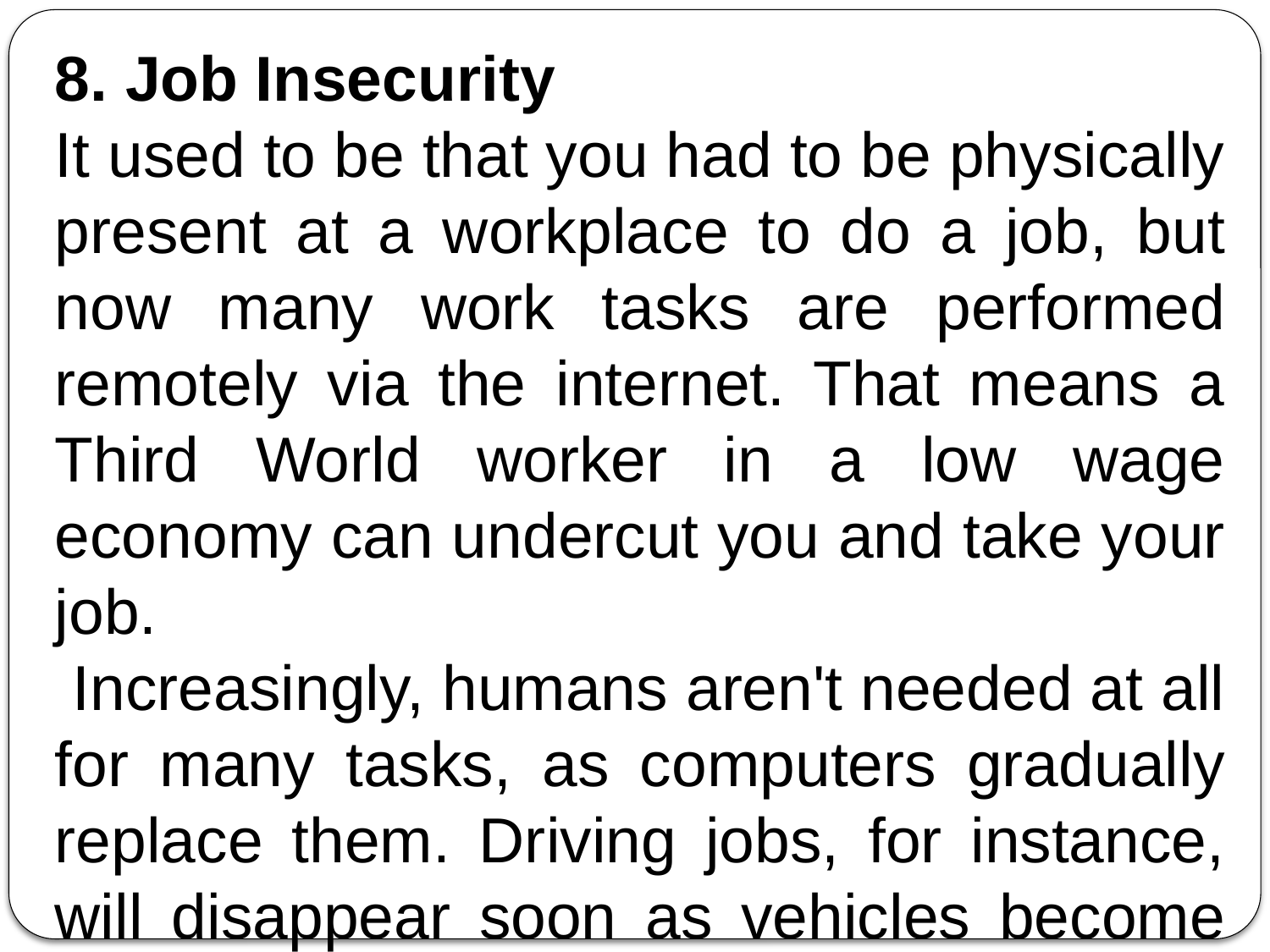

8. Job Insecurity
It used to be that you had to be physically present at a workplace to do a job, but now many work tasks are performed remotely via the internet. That means a Third World worker in a low wage economy can undercut you and take your job.
 Increasingly, humans aren't needed at all for many tasks, as computers gradually replace them. Driving jobs, for instance, will disappear soon as vehicles become self-driven.